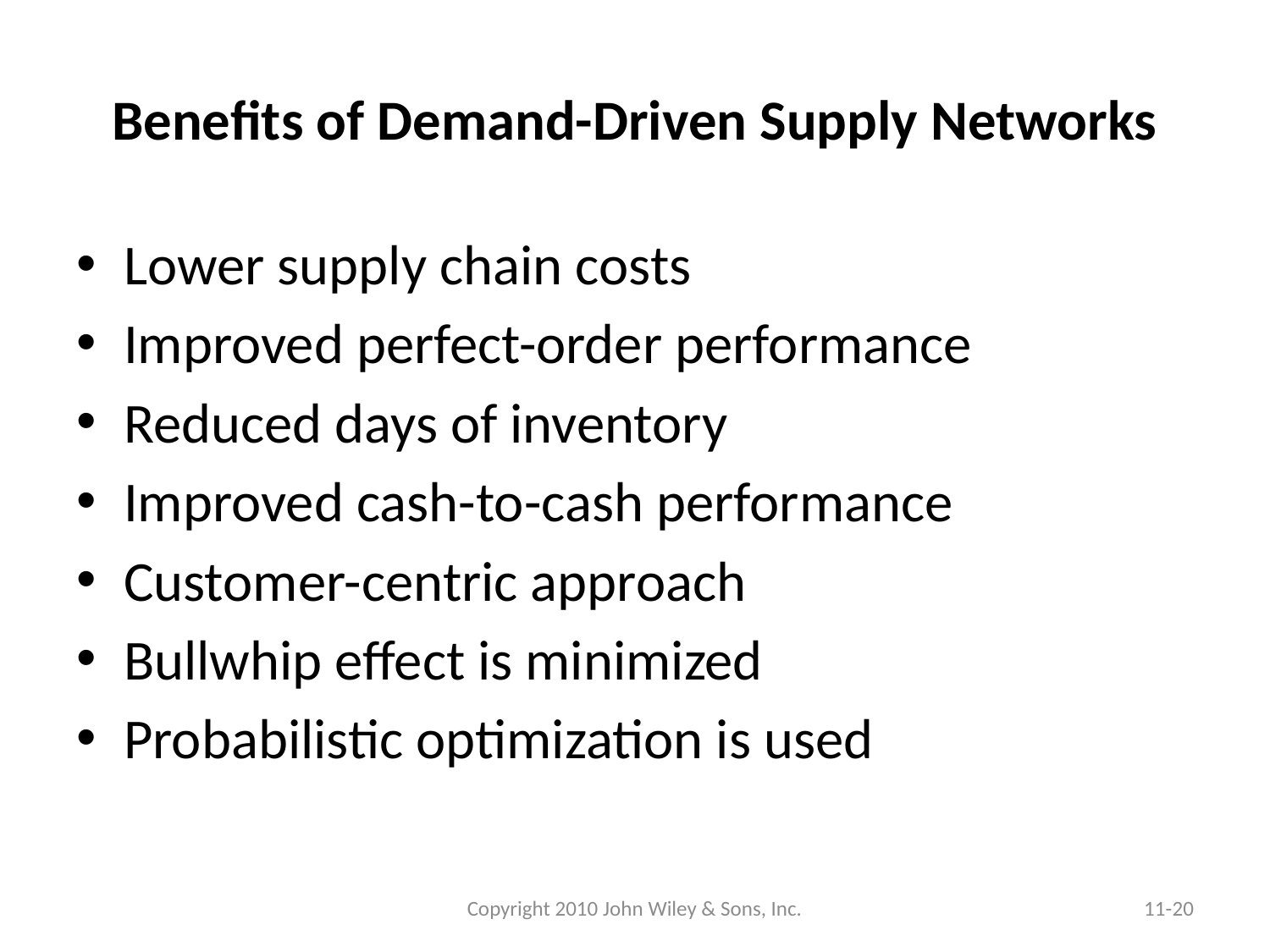

# Benefits of Demand-Driven Supply Networks
Lower supply chain costs
Improved perfect-order performance
Reduced days of inventory
Improved cash-to-cash performance
Customer-centric approach
Bullwhip effect is minimized
Probabilistic optimization is used
Copyright 2010 John Wiley & Sons, Inc.
11-20